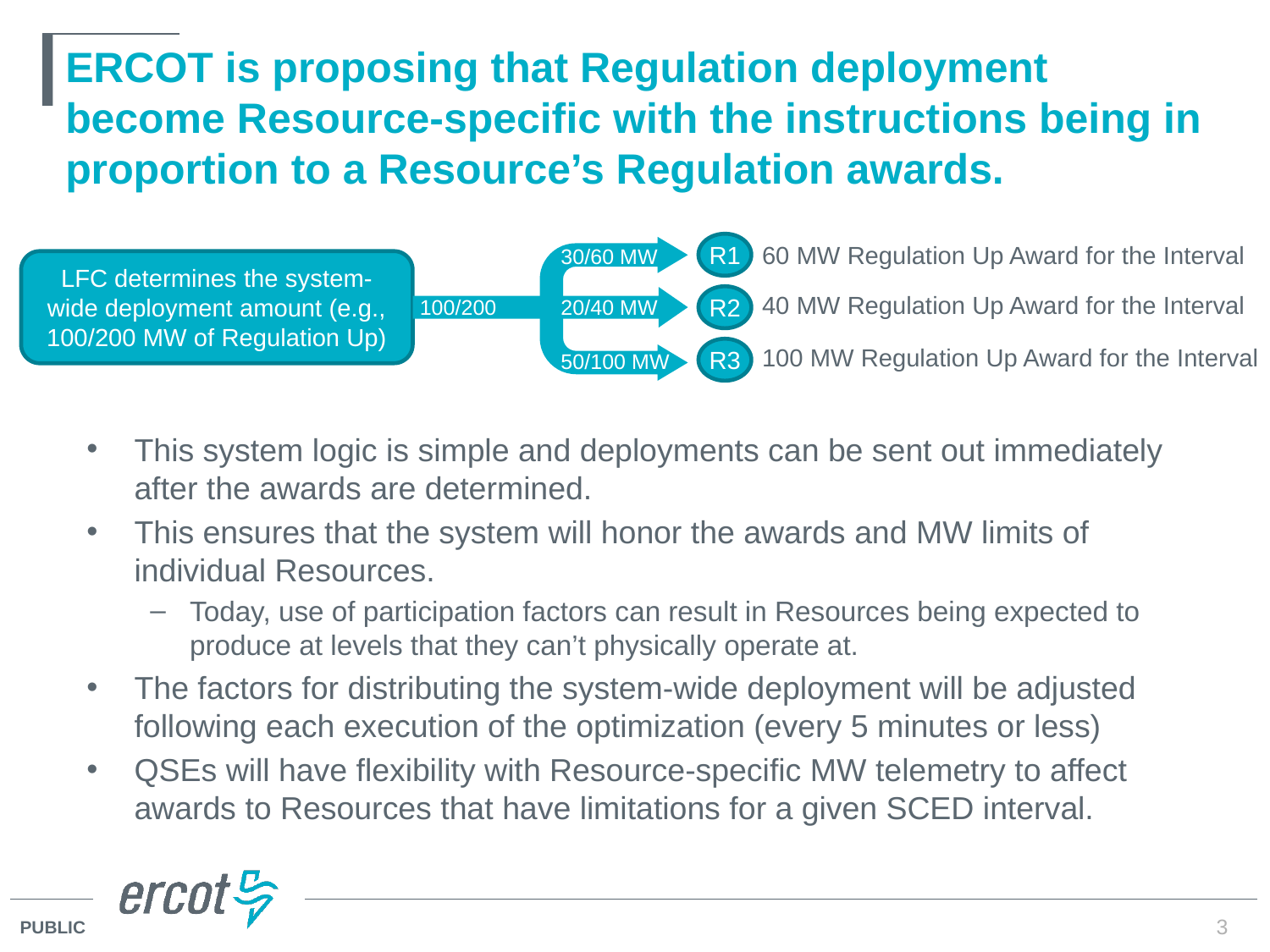

# ERCOT is proposing that Regulation deployment become Resource-specific with the instructions being in proportion to a Resource’s Regulation awards.
R1

60 MW Regulation Up Award for the Interval
30/60 MW
LFC determines the system-wide deployment amount (e.g., 100/200 MW of Regulation Up)
R2
40 MW Regulation Up Award for the Interval

100/200 MW
20/40 MW

R3
100 MW Regulation Up Award for the Interval
50/100 MW
This system logic is simple and deployments can be sent out immediately after the awards are determined.
This ensures that the system will honor the awards and MW limits of individual Resources.
Today, use of participation factors can result in Resources being expected to produce at levels that they can’t physically operate at.
The factors for distributing the system-wide deployment will be adjusted following each execution of the optimization (every 5 minutes or less)
QSEs will have flexibility with Resource-specific MW telemetry to affect awards to Resources that have limitations for a given SCED interval.
3